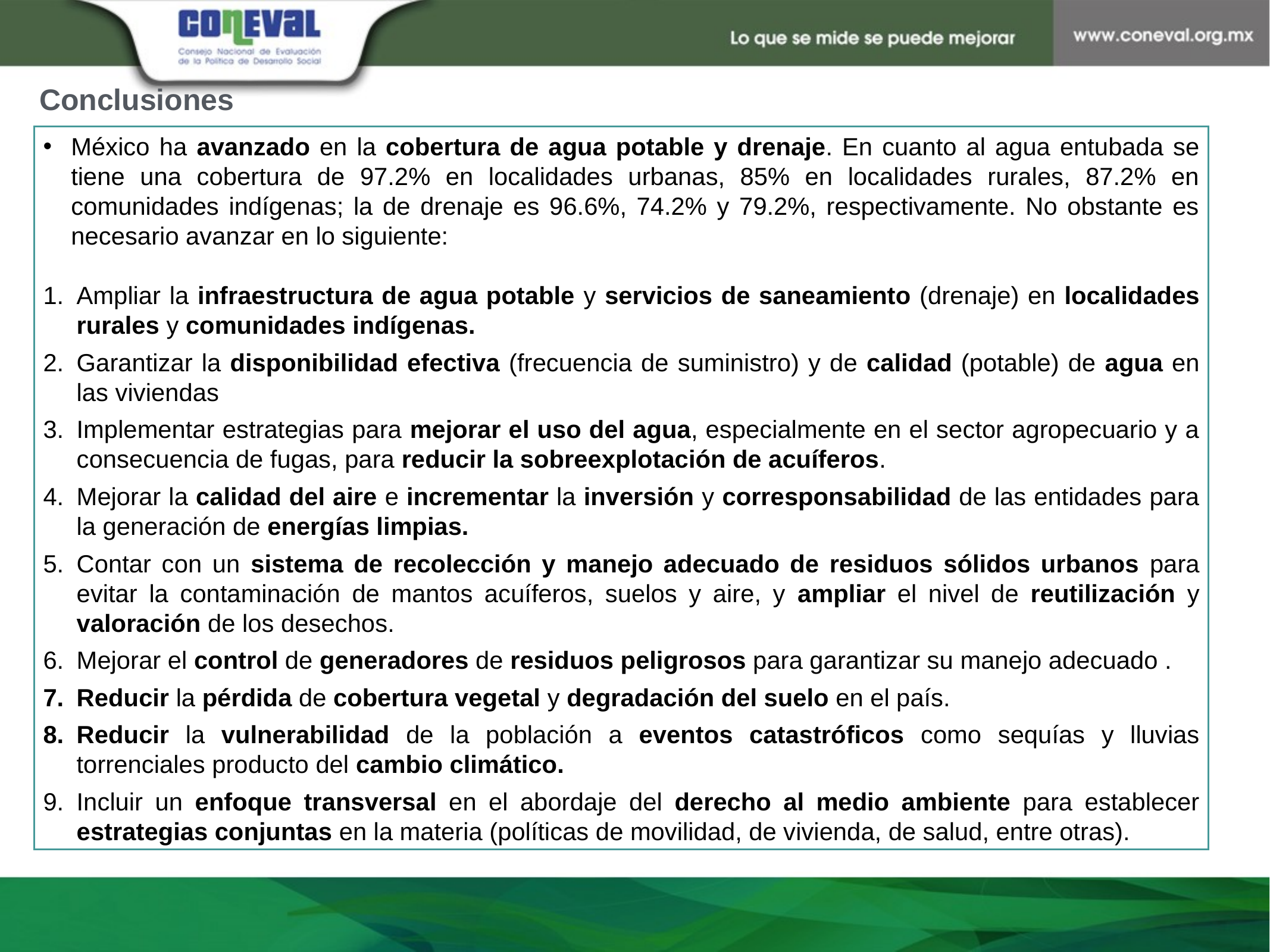

Conclusiones
México ha avanzado en la cobertura de agua potable y drenaje. En cuanto al agua entubada se tiene una cobertura de 97.2% en localidades urbanas, 85% en localidades rurales, 87.2% en comunidades indígenas; la de drenaje es 96.6%, 74.2% y 79.2%, respectivamente. No obstante es necesario avanzar en lo siguiente:

Ampliar la infraestructura de agua potable y servicios de saneamiento (drenaje) en localidades rurales y comunidades indígenas.
Garantizar la disponibilidad efectiva (frecuencia de suministro) y de calidad (potable) de agua en las viviendas
Implementar estrategias para mejorar el uso del agua, especialmente en el sector agropecuario y a consecuencia de fugas, para reducir la sobreexplotación de acuíferos.
Mejorar la calidad del aire e incrementar la inversión y corresponsabilidad de las entidades para la generación de energías limpias.
Contar con un sistema de recolección y manejo adecuado de residuos sólidos urbanos para evitar la contaminación de mantos acuíferos, suelos y aire, y ampliar el nivel de reutilización y valoración de los desechos.
Mejorar el control de generadores de residuos peligrosos para garantizar su manejo adecuado .
Reducir la pérdida de cobertura vegetal y degradación del suelo en el país.
Reducir la vulnerabilidad de la población a eventos catastróficos como sequías y lluvias torrenciales producto del cambio climático.
Incluir un enfoque transversal en el abordaje del derecho al medio ambiente para establecer estrategias conjuntas en la materia (políticas de movilidad, de vivienda, de salud, entre otras).